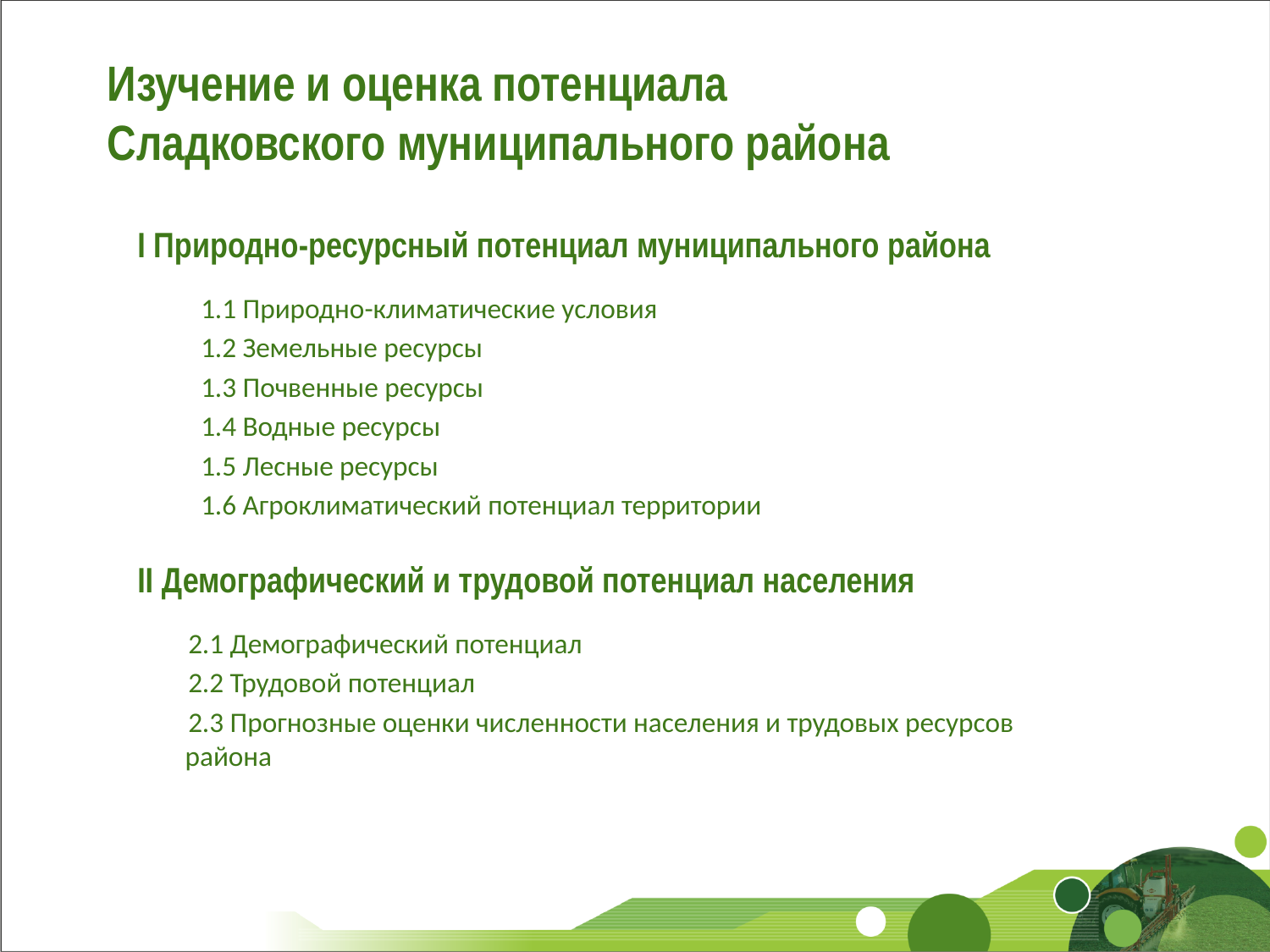

Изучение и оценка потенциала
Сладковского муниципального района

I Природно-ресурсный потенциал муниципального района

1.1 Природно-климатические условия
1.2 Земельные ресурсы
1.3 Почвенные ресурсы
1.4 Водные ресурсы
1.5 Лесные ресурсы
1.6 Агроклиматический потенциал территории

II Демографический и трудовой потенциал населения

        2.1 Демографический потенциал
        2.2 Трудовой потенциал
        2.3 Прогнозные оценки численности населения и трудовых ресурсов района